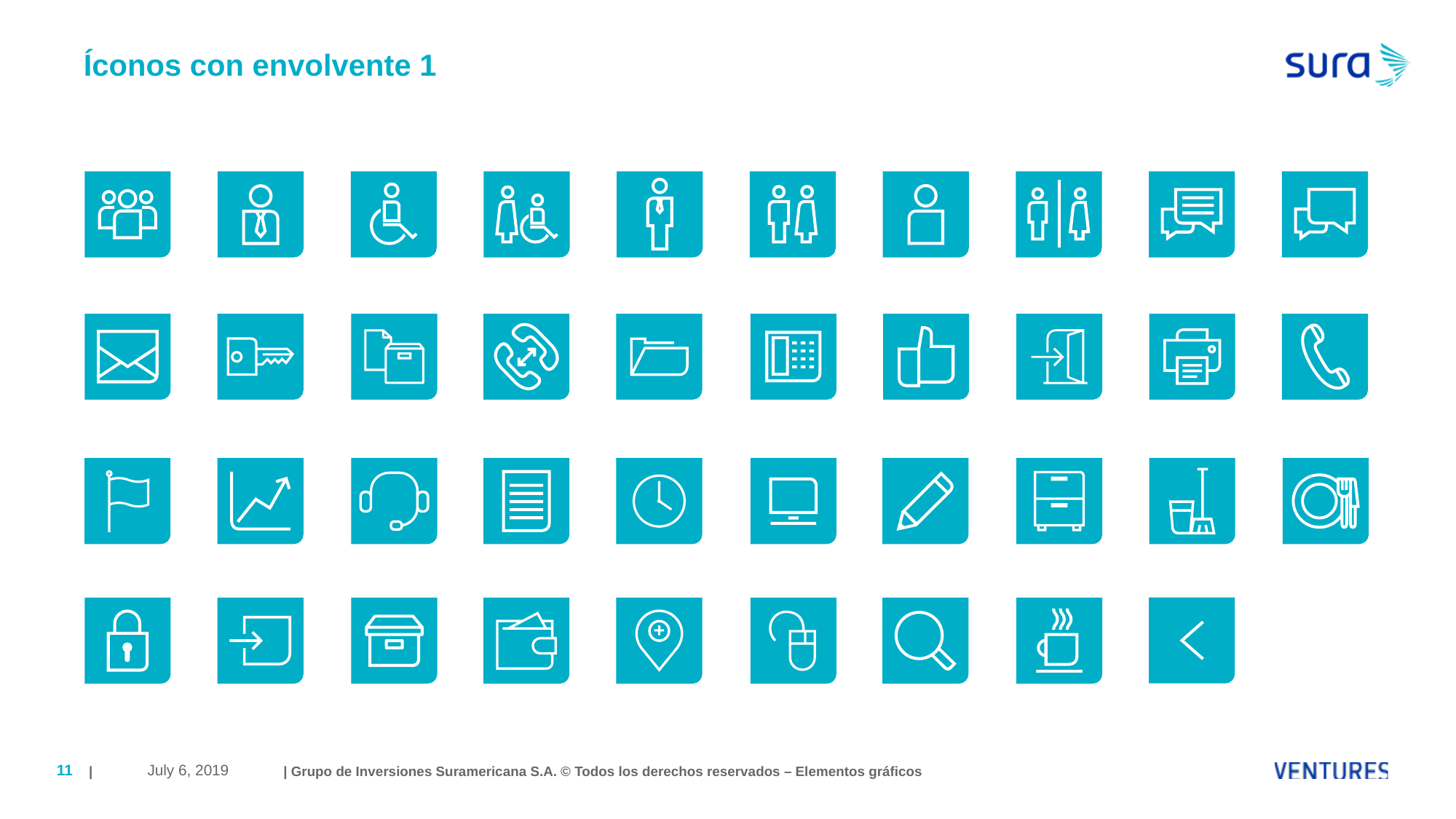

# Íconos con envolvente 1

|                                                  | Grupo de Inversiones Suramericana S.A. © Todos los derechos reservados – Elementos gráficos
11
July 6, 2019